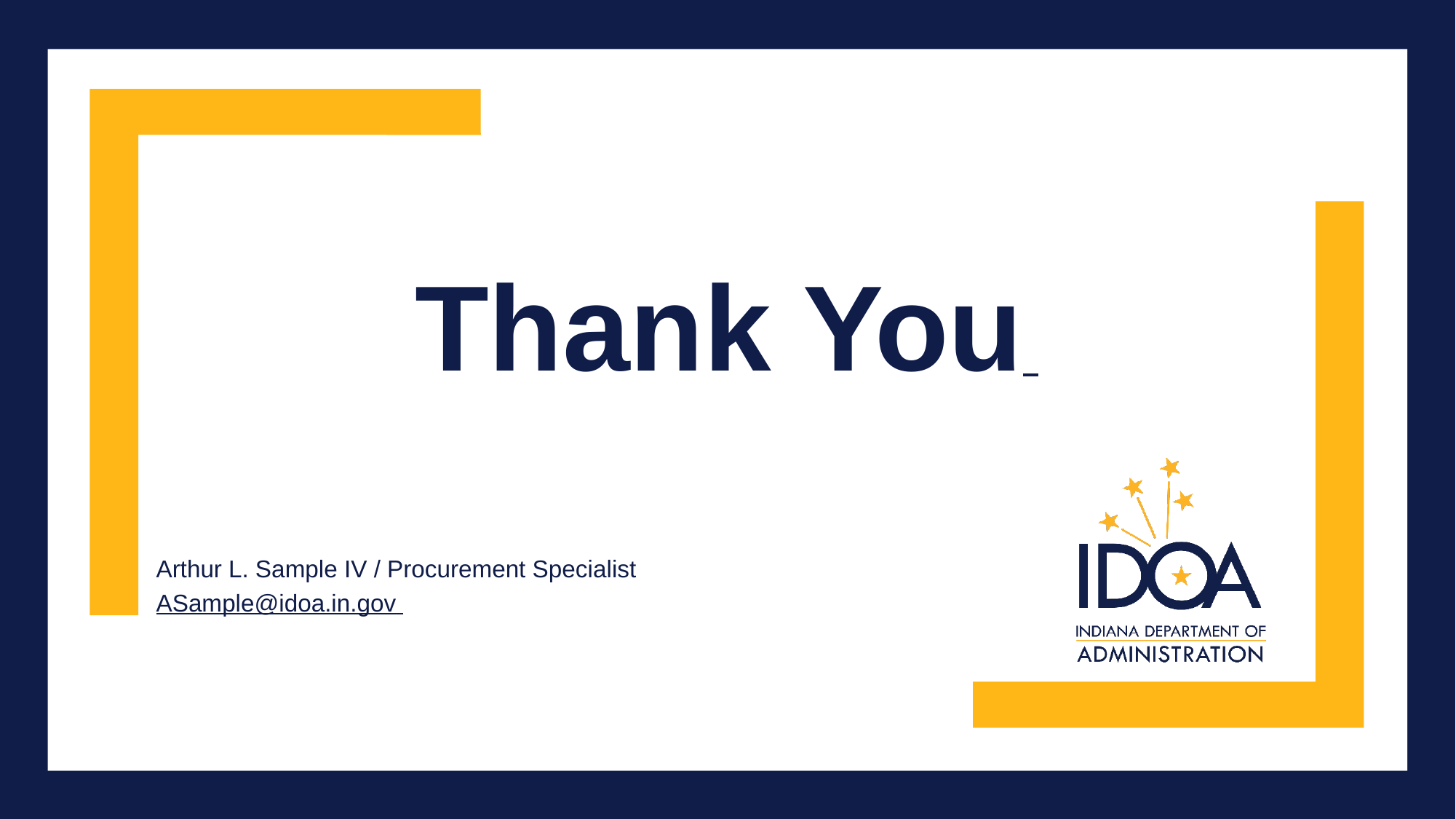

# Thank You
Arthur L. Sample IV / Procurement Specialist
ASample@idoa.in.gov